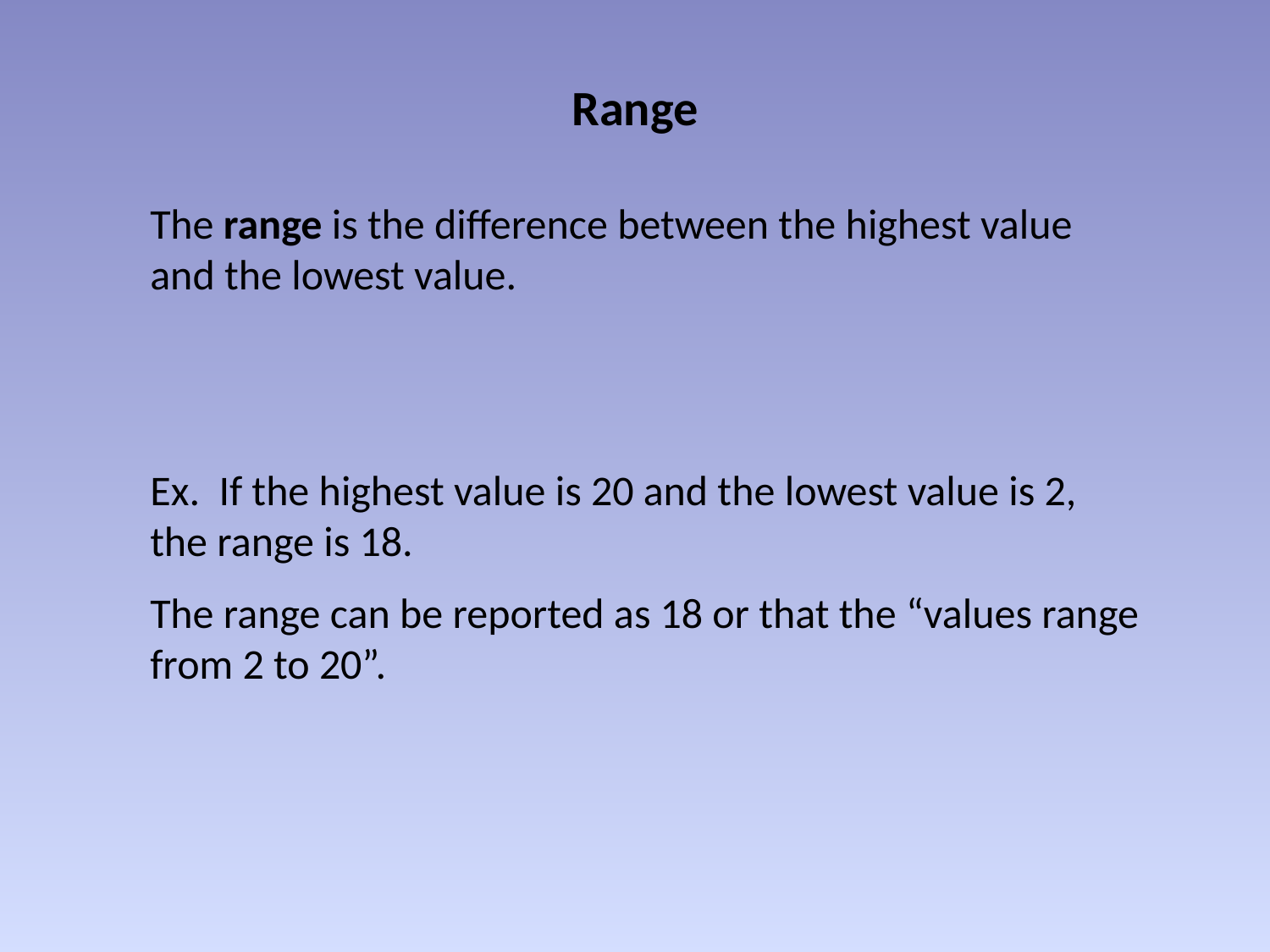

# Range
The range is the difference between the highest value and the lowest value.

Ex.  If the highest value is 20 and the lowest value is 2, the range is 18.
The range can be reported as 18 or that the “values range from 2 to 20”.